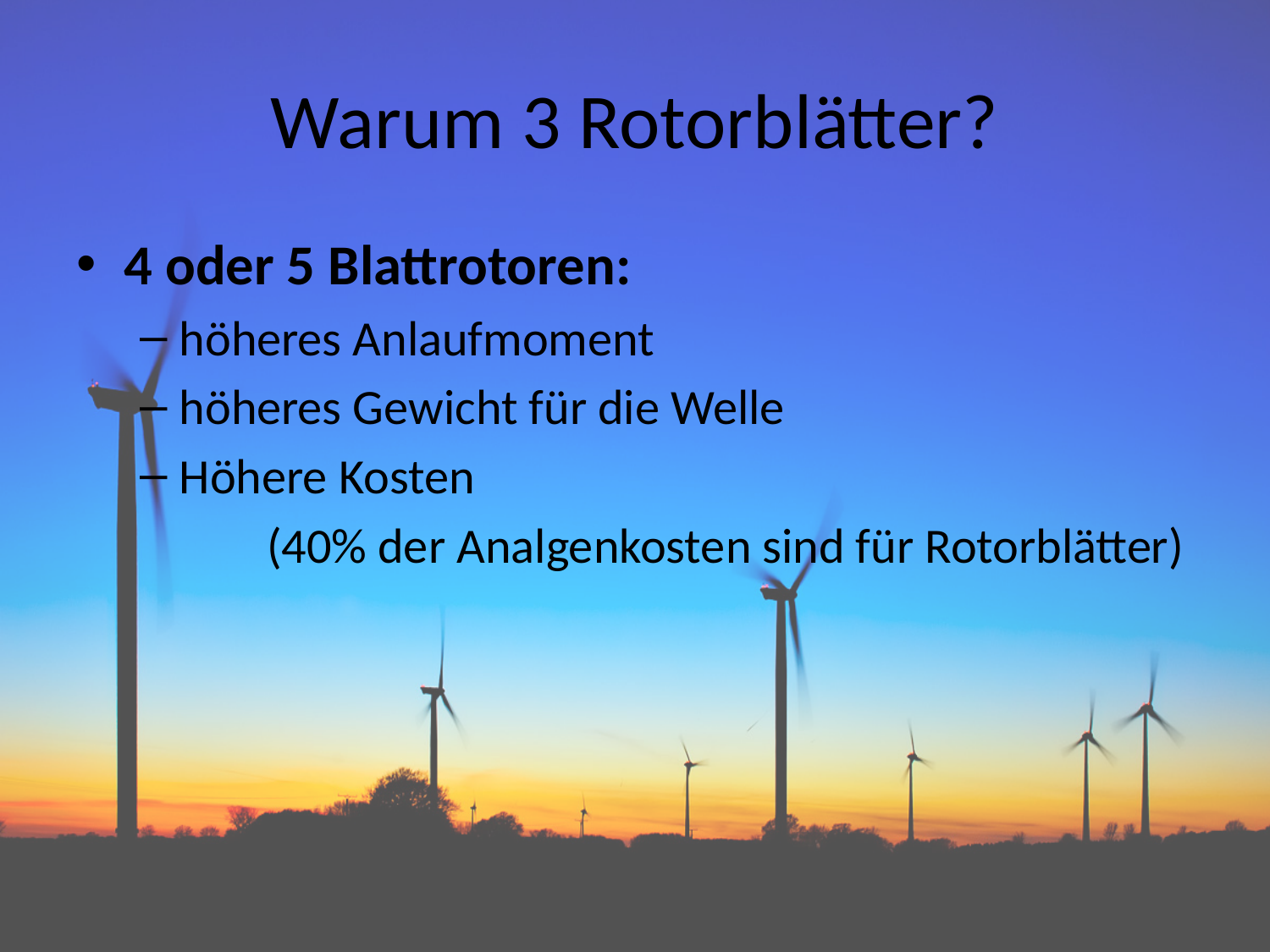

# Warum 3 Rotorblätter?
4 oder 5 Blattrotoren:
höheres Anlaufmoment
höheres Gewicht für die Welle
Höhere Kosten
	(40% der Analgenkosten sind für Rotorblätter)